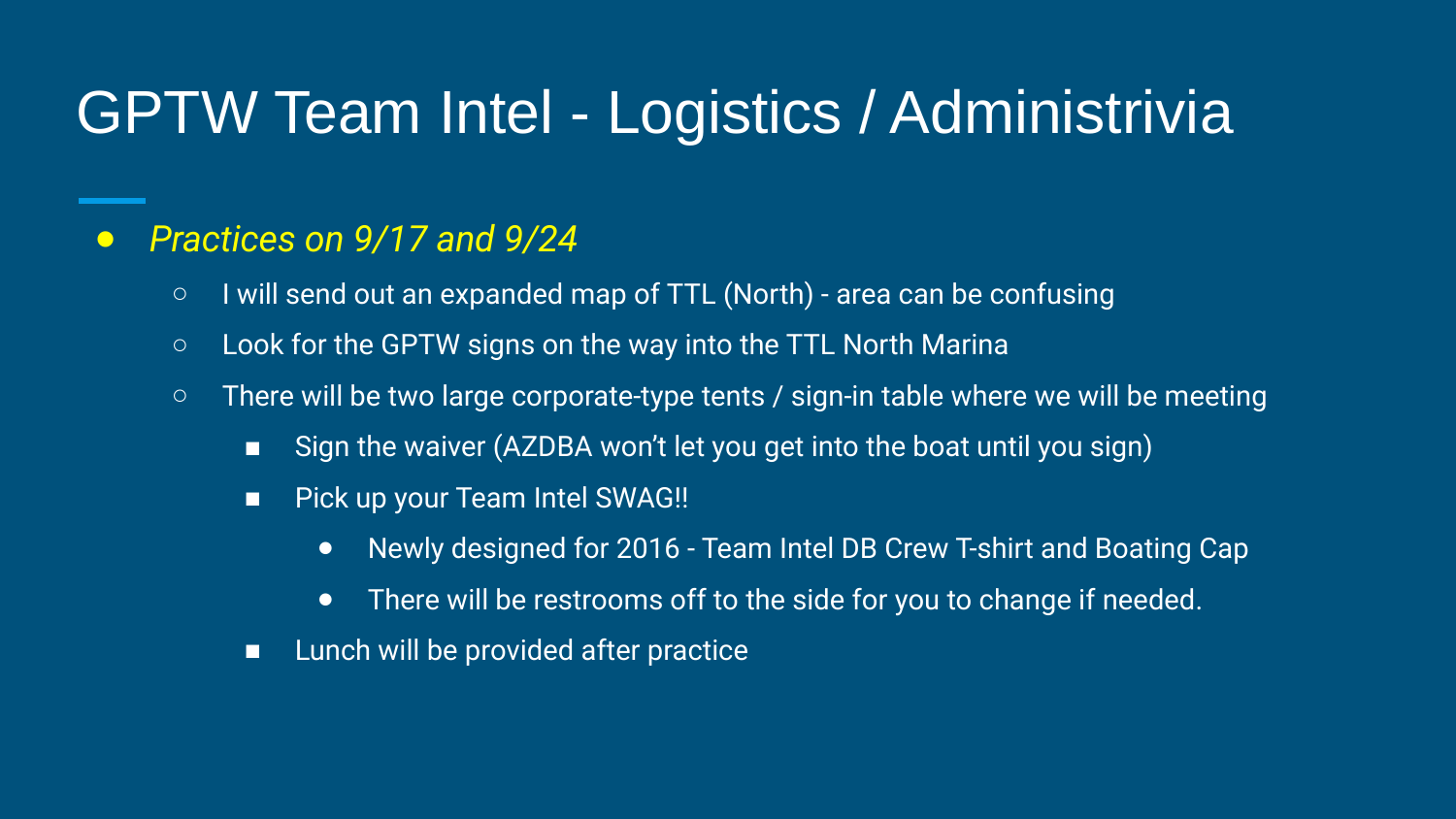

# GPTW Team Intel - Logistics / Administrivia
Practices on 9/17 and 9/24
I will send out an expanded map of TTL (North) - area can be confusing
Look for the GPTW signs on the way into the TTL North Marina
There will be two large corporate-type tents / sign-in table where we will be meeting
Sign the waiver (AZDBA won’t let you get into the boat until you sign)
Pick up your Team Intel SWAG!!
Newly designed for 2016 - Team Intel DB Crew T-shirt and Boating Cap
There will be restrooms off to the side for you to change if needed.
Lunch will be provided after practice